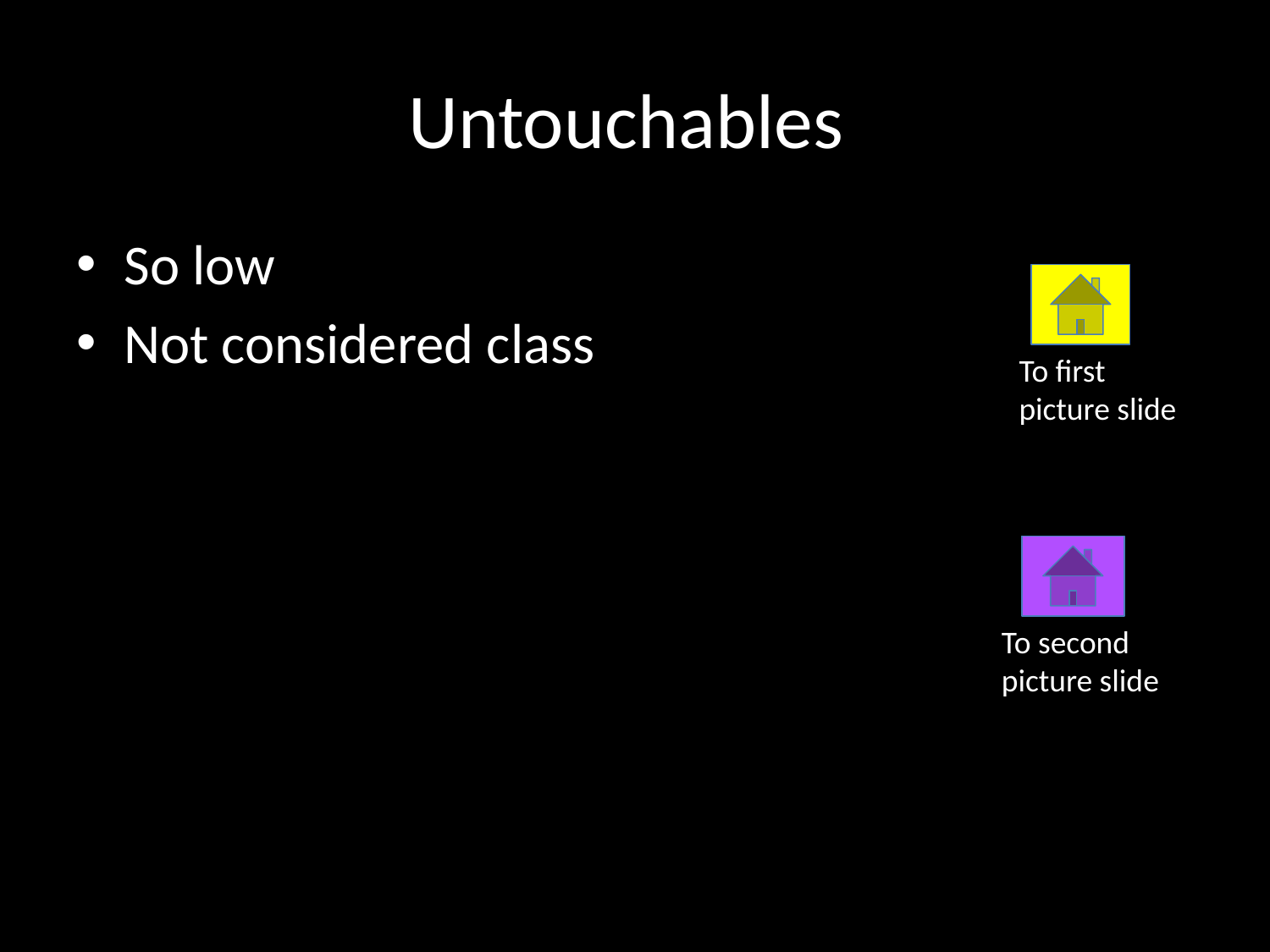

# Untouchables
So low
Not considered class

To first picture slide

To second picture slide